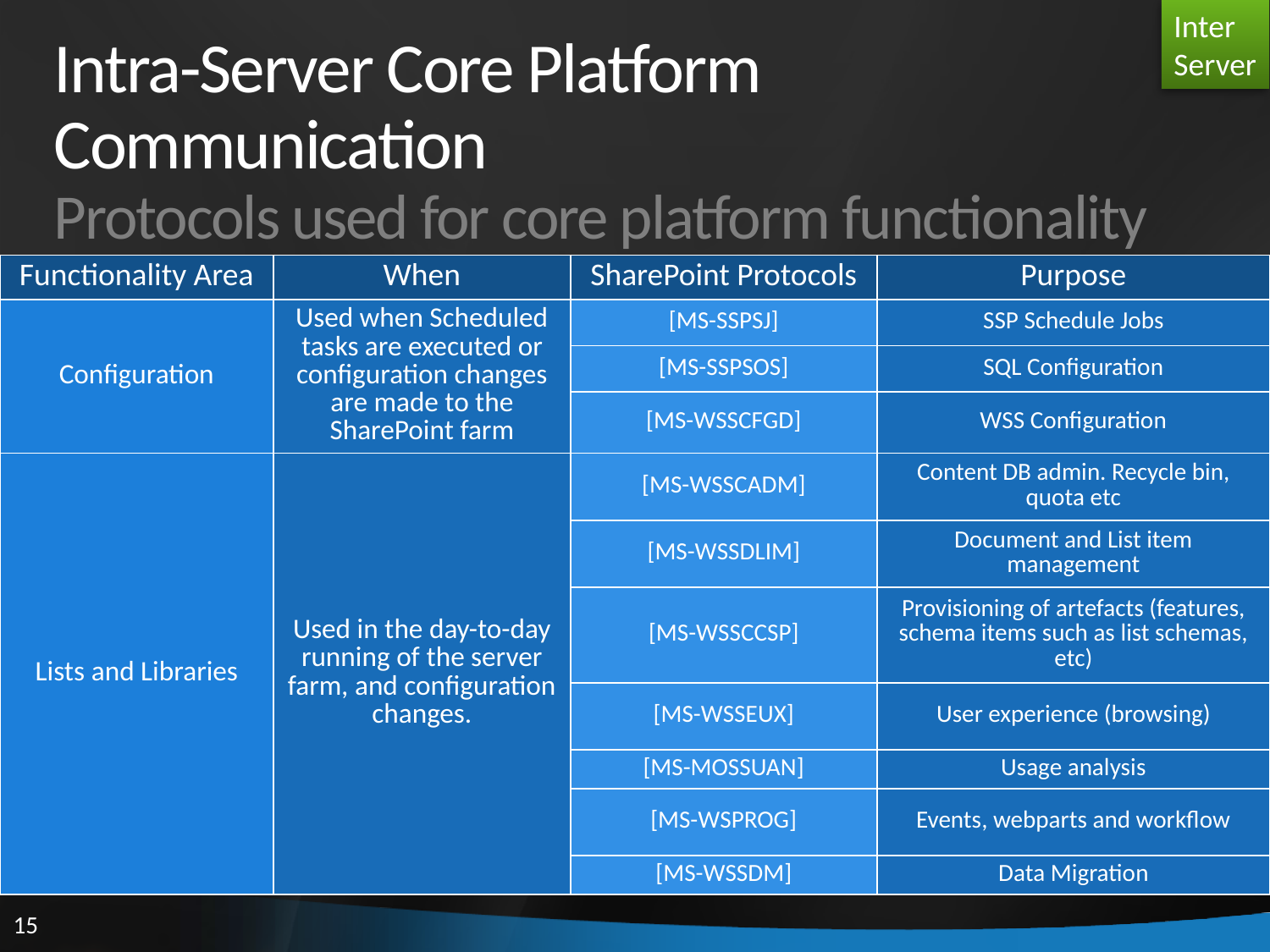

Inter
Server
# Intra-Server Core Platform Communication Protocols used for core platform functionality
| Functionality Area | When | SharePoint Protocols | Purpose |
| --- | --- | --- | --- |
| Configuration | Used when Scheduled tasks are executed or configuration changes are made to the SharePoint farm | [MS-SSPSJ] | SSP Schedule Jobs |
|  |  | [MS-SSPSOS] | SQL Configuration |
|  |  | [MS-WSSCFGD] | WSS Configuration |
| Lists and Libraries | Used in the day-to-day running of the server farm, and configuration changes. | [MS-WSSCADM] | Content DB admin. Recycle bin, quota etc |
|  |  | [MS-WSSDLIM] | Document and List item management |
|  |  | [MS-WSSCCSP] | Provisioning of artefacts (features, schema items such as list schemas, etc) |
|  |  | [MS-WSSEUX] | User experience (browsing) |
|  |  | [MS-MOSSUAN] | Usage analysis |
|  |  | [MS-WSPROG] | Events, webparts and workflow |
|  |  | [MS-WSSDM] | Data Migration |